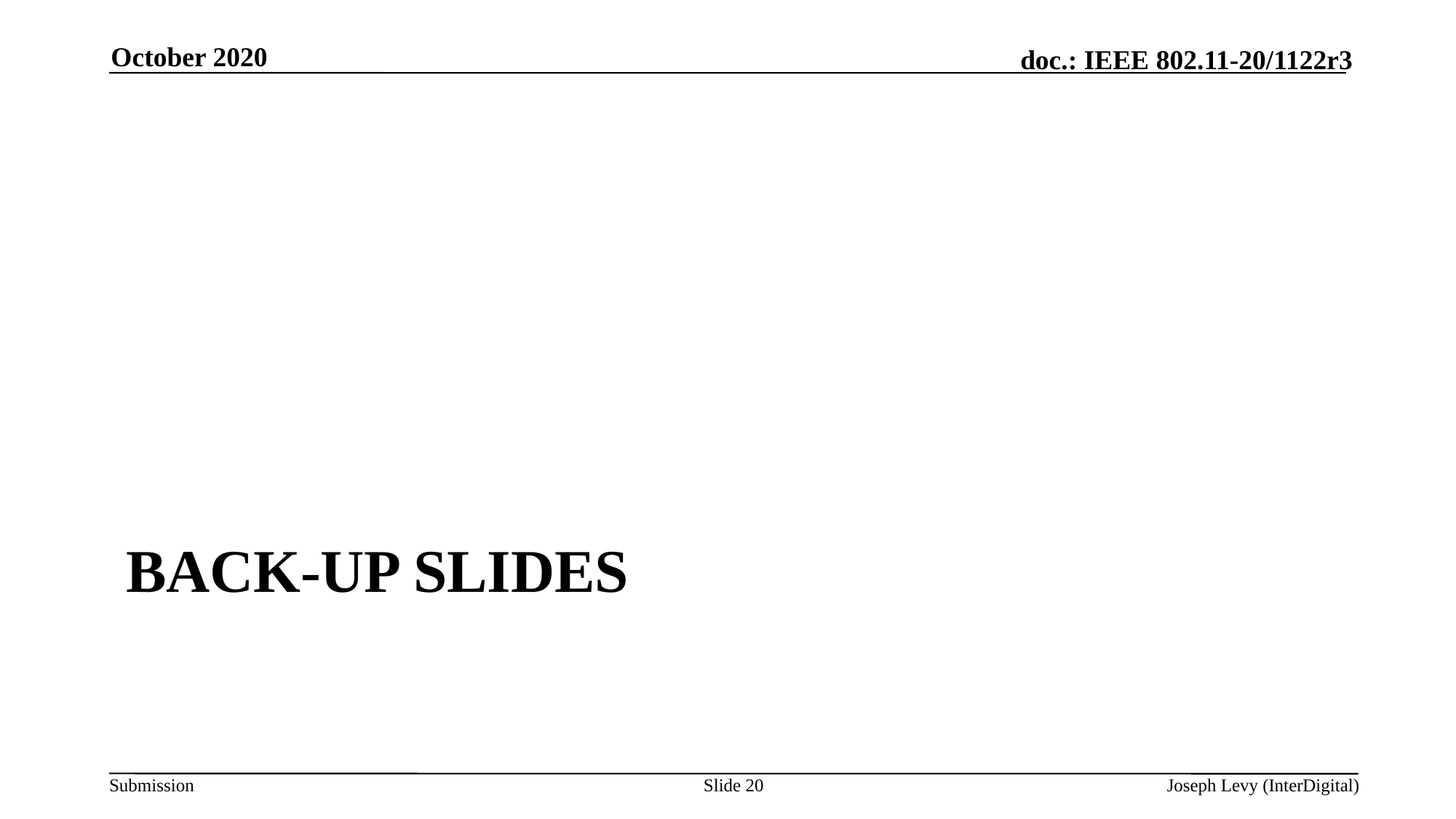

October 2020
# Back-up slides
Slide 20
Joseph Levy (InterDigital)